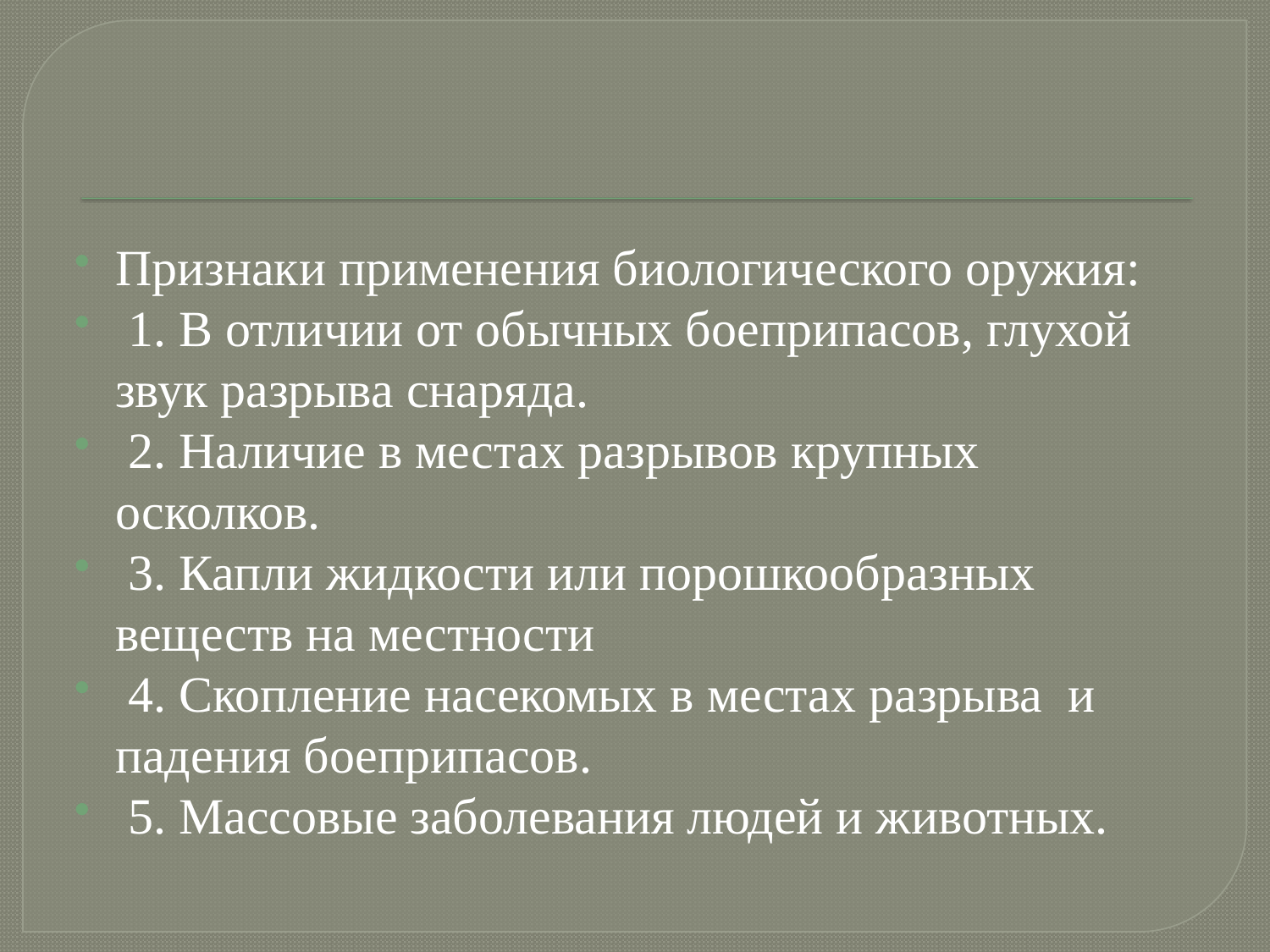

#
Признаки применения биологического оружия:
 1. В отличии от обычных боеприпасов, глухой звук разрыва снаряда.
 2. Наличие в местах разрывов крупных осколков.
 3. Капли жидкости или порошкообразных веществ на местности
 4. Скопление насекомых в местах разрыва  и падения боеприпасов.
 5. Массовые заболевания людей и животных.